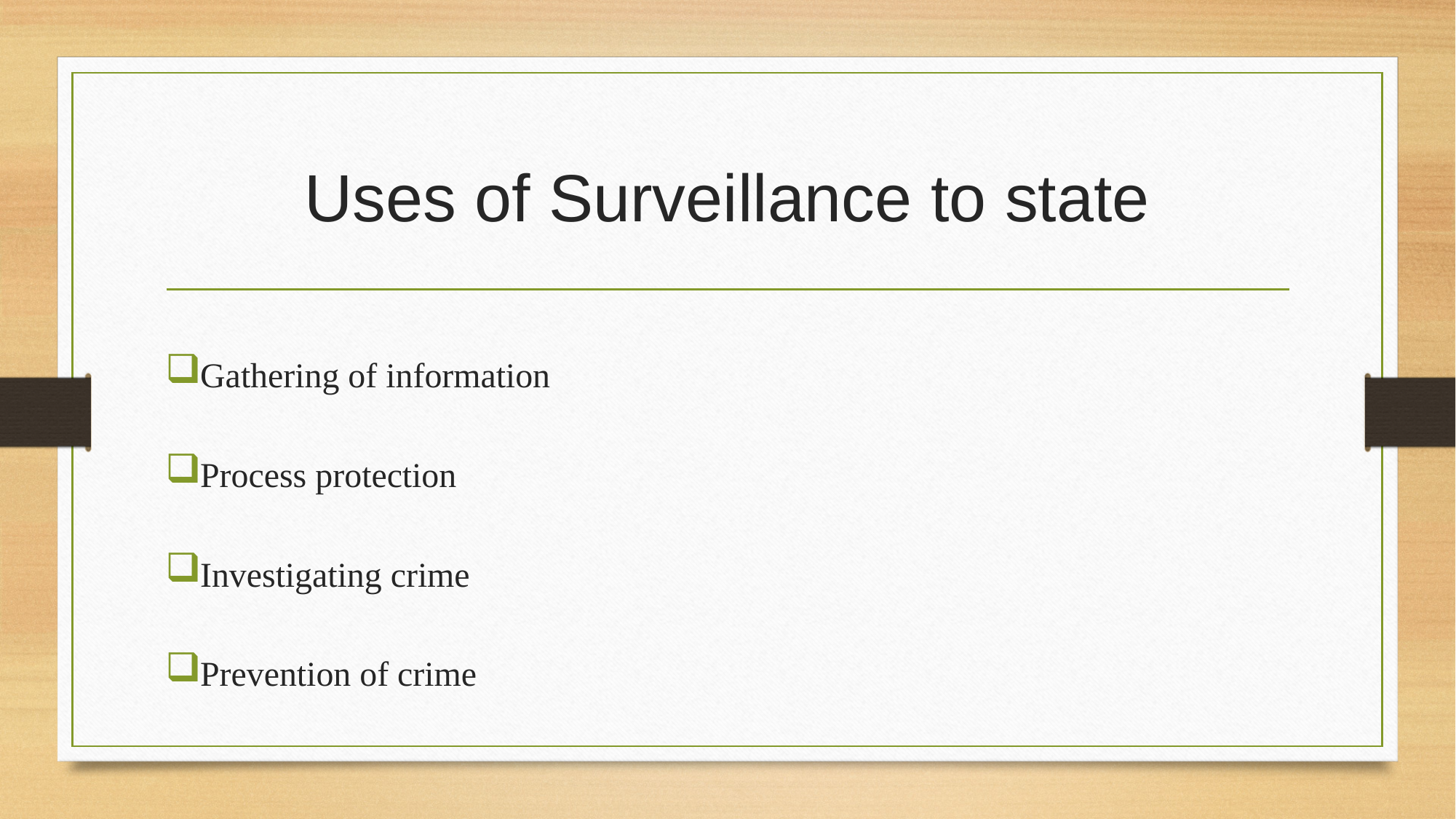

# Uses of Surveillance to state
Gathering of information
Process protection
Investigating crime
Prevention of crime